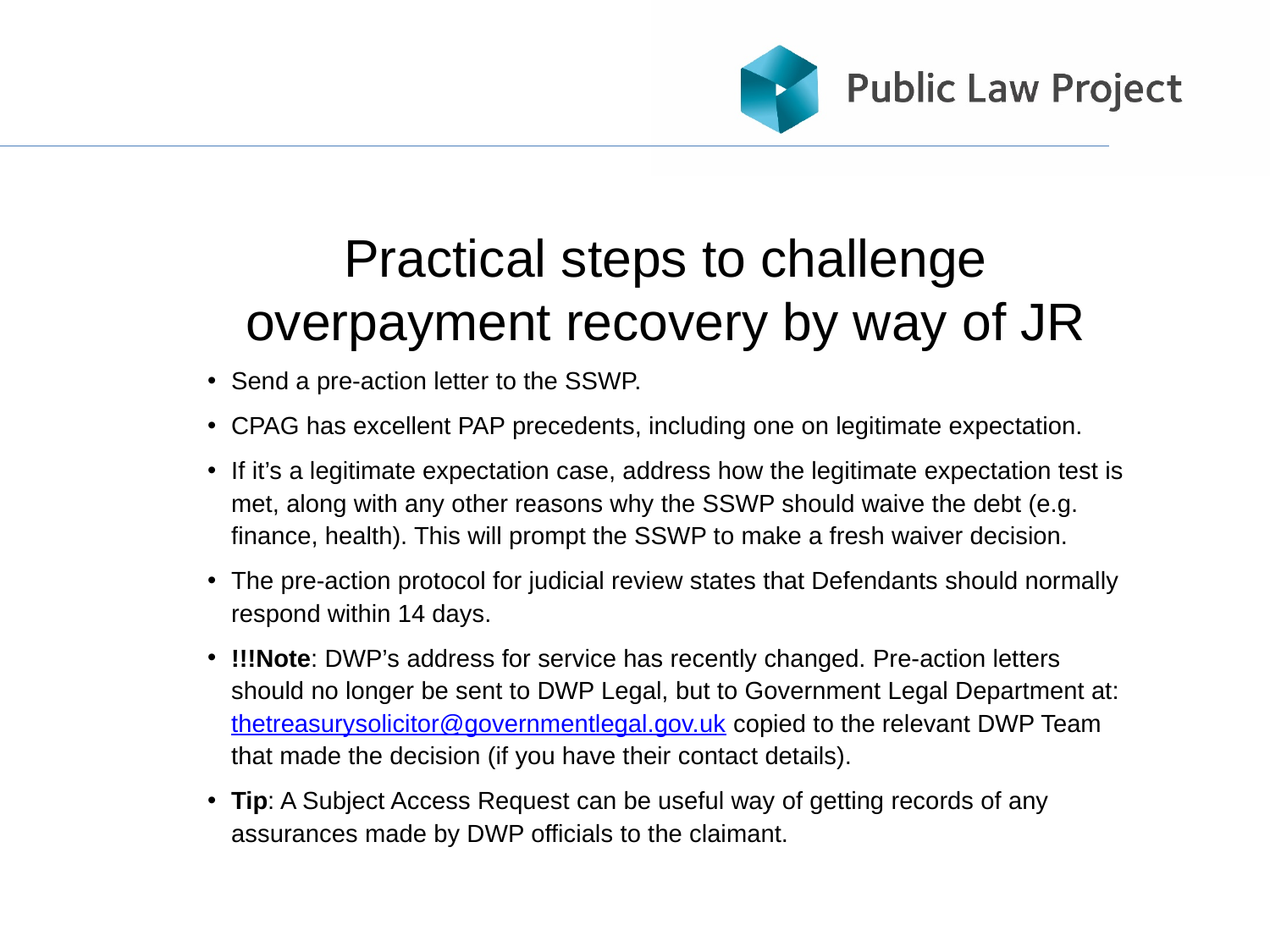

# Practical steps to challenge overpayment recovery by way of JR
Send a pre-action letter to the SSWP.
CPAG has excellent PAP precedents, including one on legitimate expectation.
If it’s a legitimate expectation case, address how the legitimate expectation test is met, along with any other reasons why the SSWP should waive the debt (e.g. finance, health). This will prompt the SSWP to make a fresh waiver decision.
The pre-action protocol for judicial review states that Defendants should normally respond within 14 days.
!!!Note: DWP’s address for service has recently changed. Pre-action letters should no longer be sent to DWP Legal, but to Government Legal Department at:  thetreasurysolicitor@governmentlegal.gov.uk copied to the relevant DWP Team that made the decision (if you have their contact details).
Tip: A Subject Access Request can be useful way of getting records of any assurances made by DWP officials to the claimant.